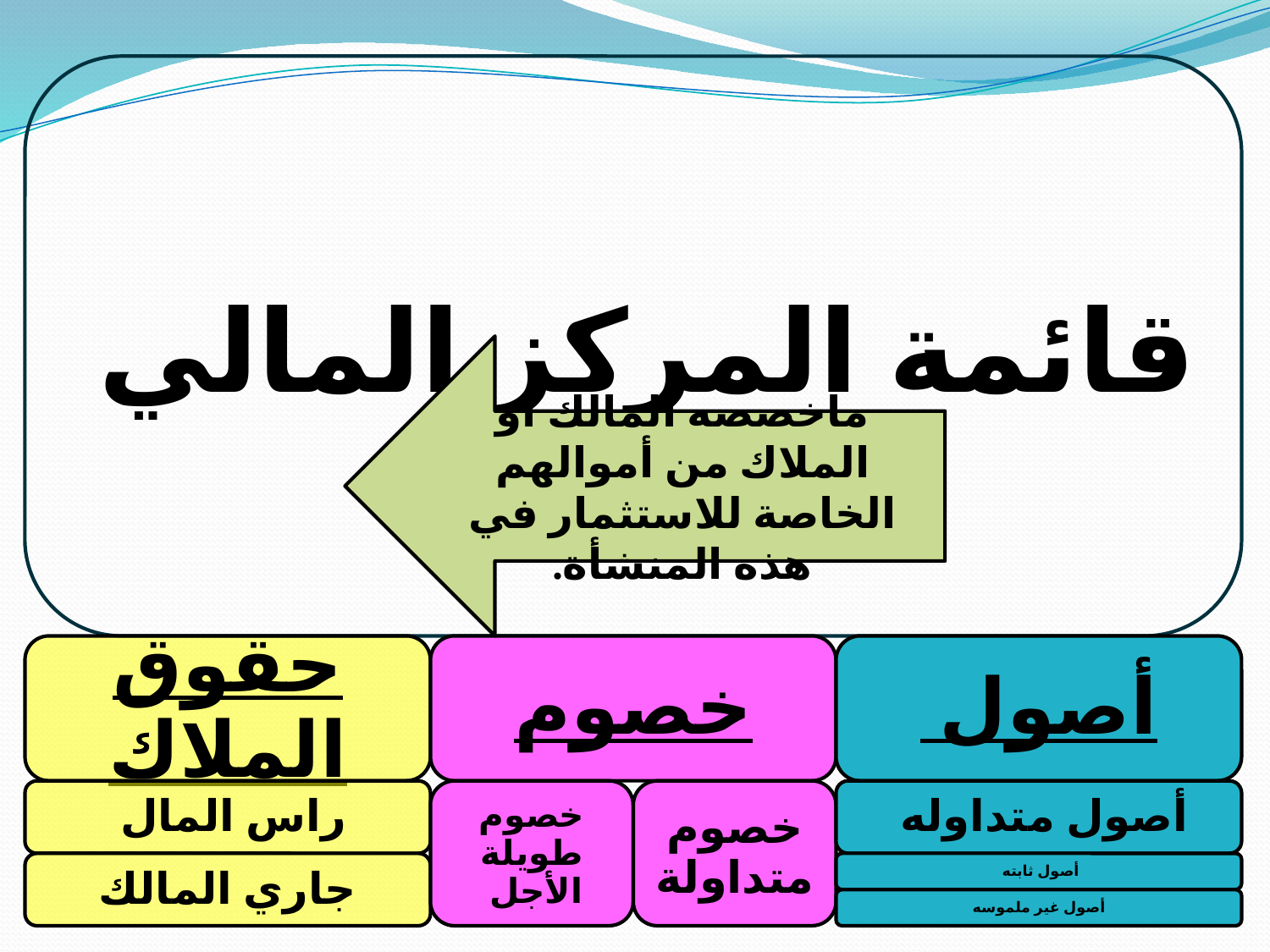

قائمة المركز المالي
خصوم
خصوم متداولة
أصول
أصول متداوله
أصول ثابته
أصول غير ملموسه
راس المال
جاري المالك
ماخصصه المالك او الملاك من أموالهم الخاصة للاستثمار في هذه المنشأة.